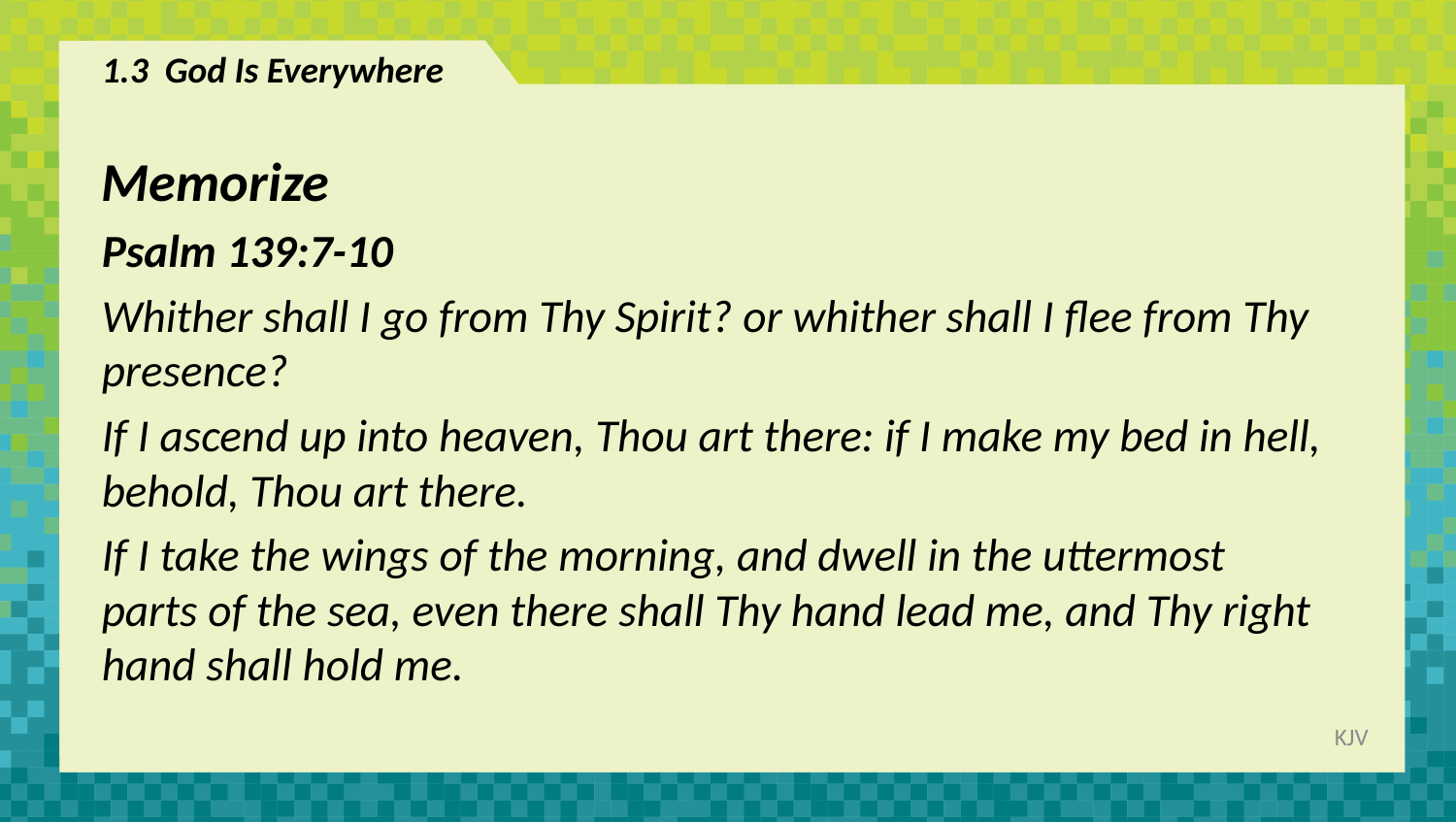

# 1.3  God Is Everywhere
Memorize
Psalm 139:7-10
Whither shall I go from Thy Spirit? or whither shall I flee from Thy presence?
If I ascend up into heaven, Thou art there: if I make my bed in hell, behold, Thou art there.
If I take the wings of the morning, and dwell in the uttermost parts of the sea, even there shall Thy hand lead me, and Thy right hand shall hold me.
KJV